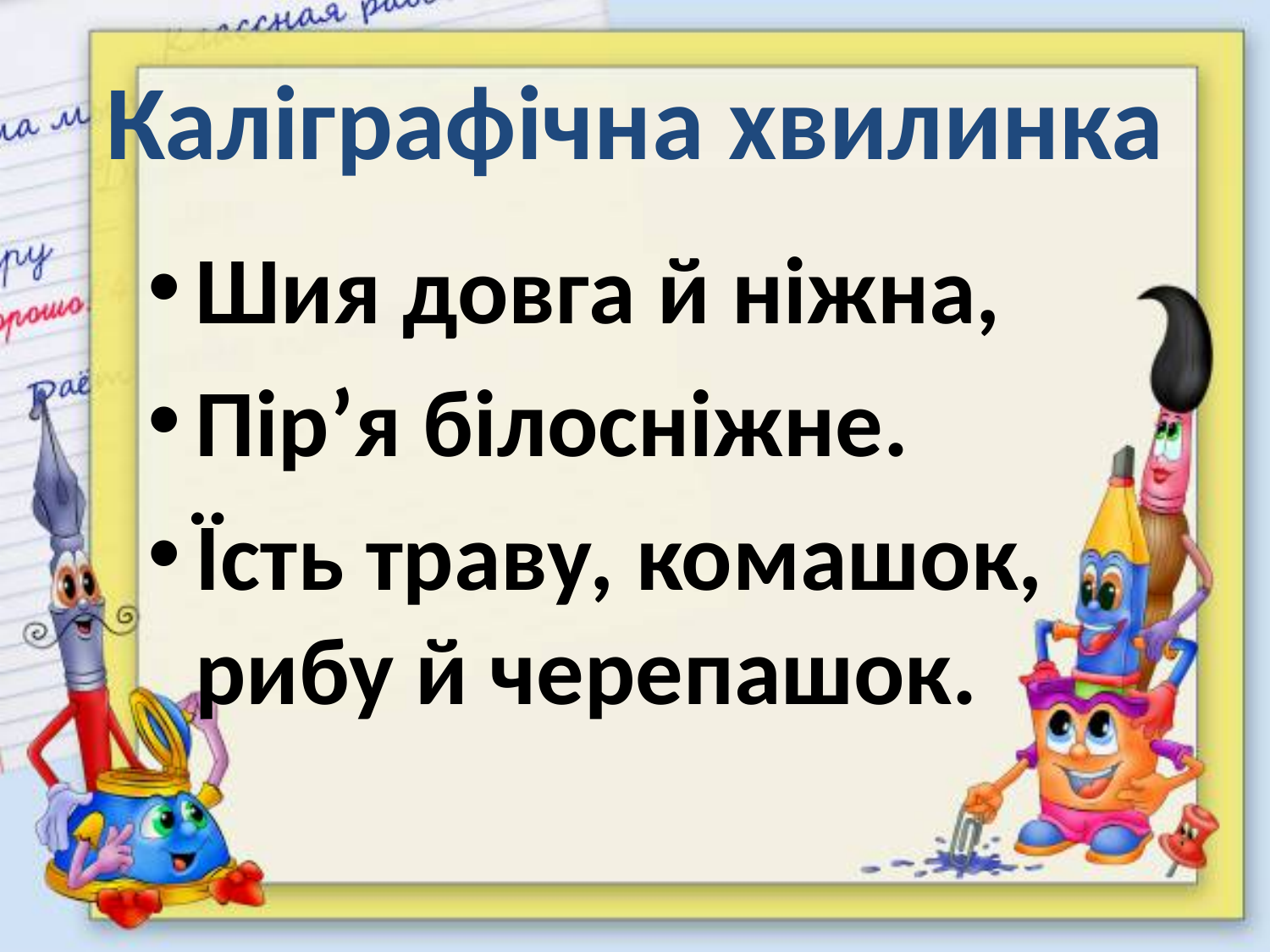

# Каліграфічна хвилинка
Шия довга й ніжна,
Пір’я білосніжне.
Їсть траву, комашок, рибу й черепашок.